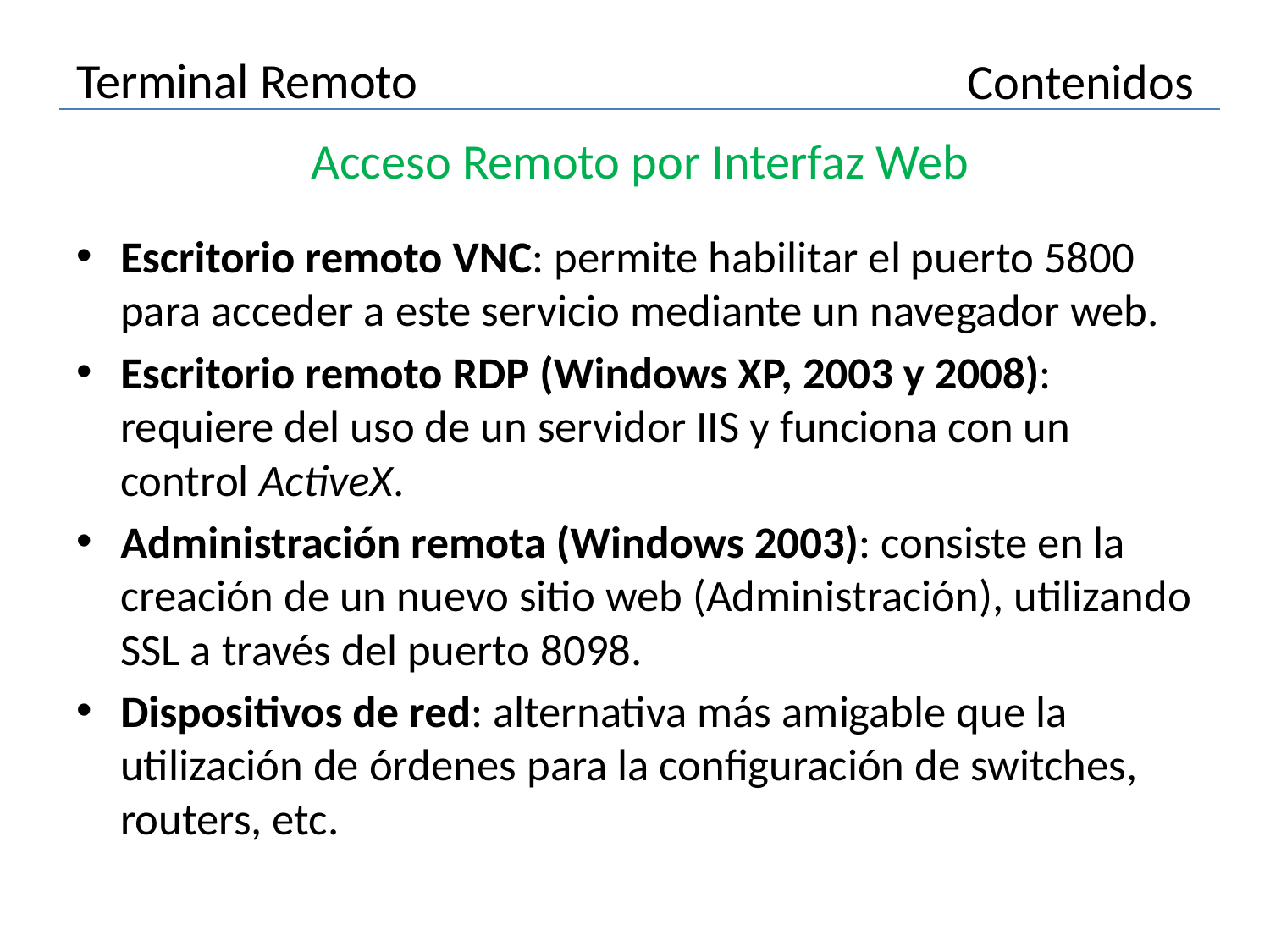

# Terminal Remoto
Contenidos
Acceso Remoto por Interfaz Web
Escritorio remoto VNC: permite habilitar el puerto 5800 para acceder a este servicio mediante un navegador web.
Escritorio remoto RDP (Windows XP, 2003 y 2008): requiere del uso de un servidor IIS y funciona con un control ActiveX.
Administración remota (Windows 2003): consiste en la creación de un nuevo sitio web (Administración), utilizando SSL a través del puerto 8098.
Dispositivos de red: alternativa más amigable que la utilización de órdenes para la configuración de switches, routers, etc.